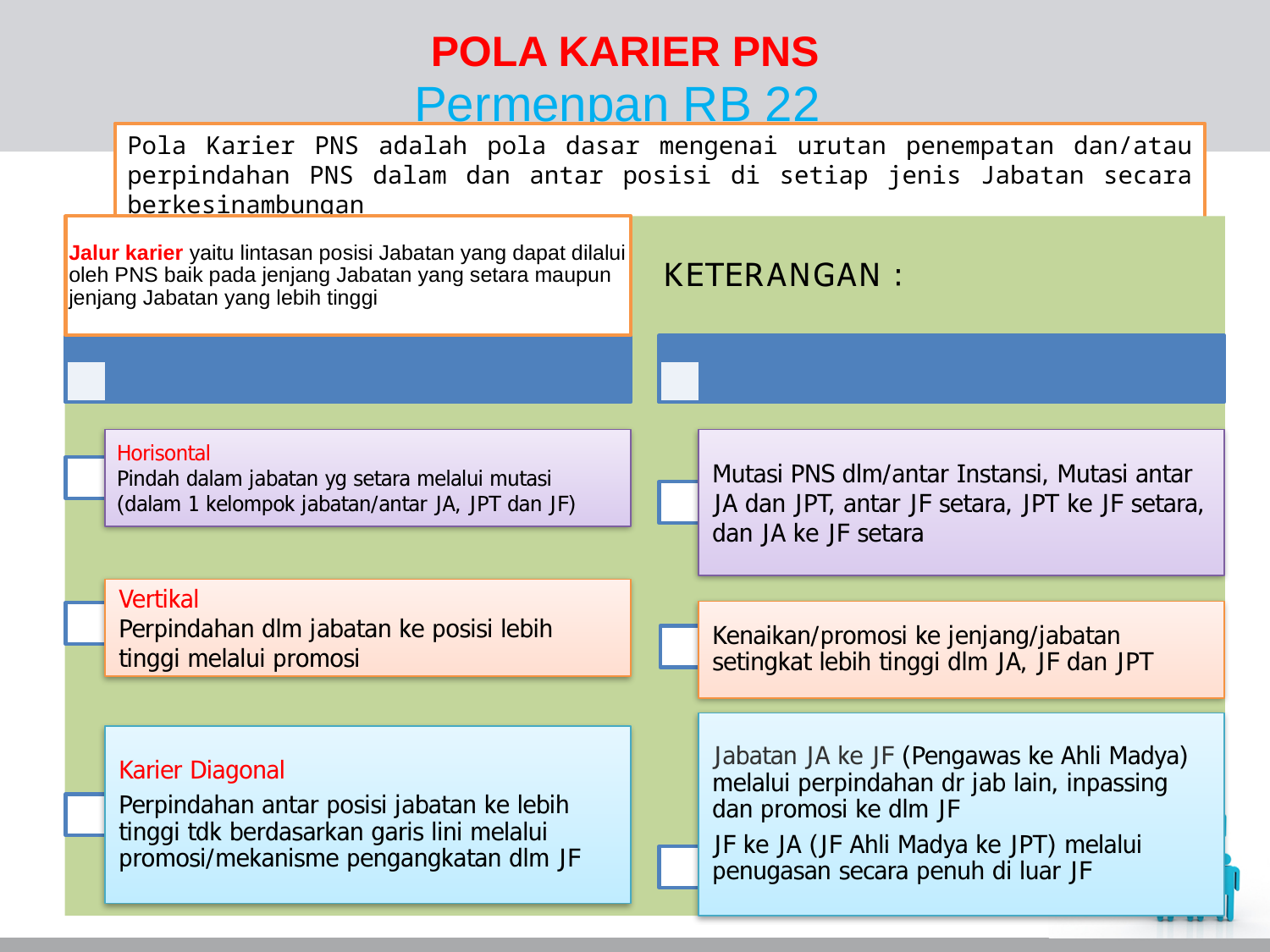

# POLA KARIER PNS
Permenpan RB 22 Tahun 2021
Pola Karier PNS adalah pola dasar mengenai urutan penempatan dan/atau perpindahan PNS dalam dan antar posisi di setiap jenis Jabatan secara berkesinambungan
Jalur karier yaitu lintasan posisi Jabatan yang dapat dilalui oleh PNS baik pada jenjang Jabatan yang setara maupun jenjang Jabatan yang lebih tinggi
Horisontal
Pindah dalam jabatan yg setara melalui mutasi (dalam 1 kelompok jabatan/antar JA, JPT dan JF)
Vertikal
Perpindahan dlm jabatan ke posisi lebih tinggi melalui promosi
Karier Diagonal
Perpindahan antar posisi jabatan ke lebih tinggi tdk berdasarkan garis lini melalui promosi/mekanisme pengangkatan dlm JF
KETERANGAN :
Mutasi PNS dlm/antar Instansi, Mutasi antar JA dan JPT, antar JF setara, JPT ke JF setara, dan JA ke JF setara
Kenaikan/promosi ke jenjang/jabatan setingkat lebih tinggi dlm JA, JF dan JPT
Jabatan JA ke JF (Pengawas ke Ahli Madya) melalui perpindahan dr jab lain, inpassing dan promosi ke dlm JF
JF ke JA (JF Ahli Madya ke JPT) melalui penugasan secara penuh di luar JF